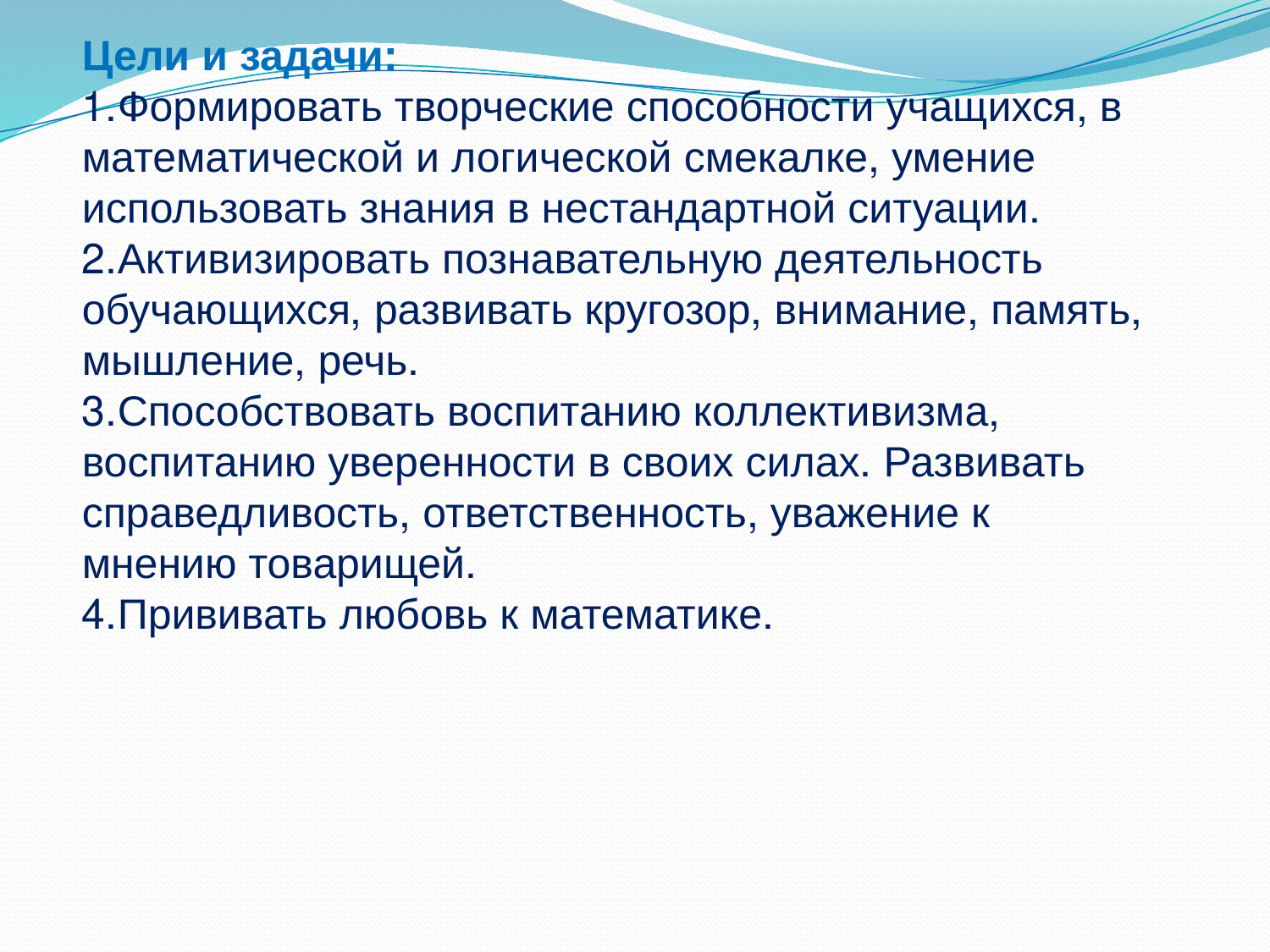

Цели и задачи:
Формировать творческие способности учащихся, в математической и логической смекалке, умение использовать знания в нестандартной ситуации.
Активизировать познавательную деятельность обучающихся, развивать кругозор, внимание, память, мышление, речь.
Способствовать воспитанию коллективизма, воспитанию уверенности в своих силах. Развивать справедливость, ответственность, уважение к мнению товарищей.
Прививать любовь к математике.